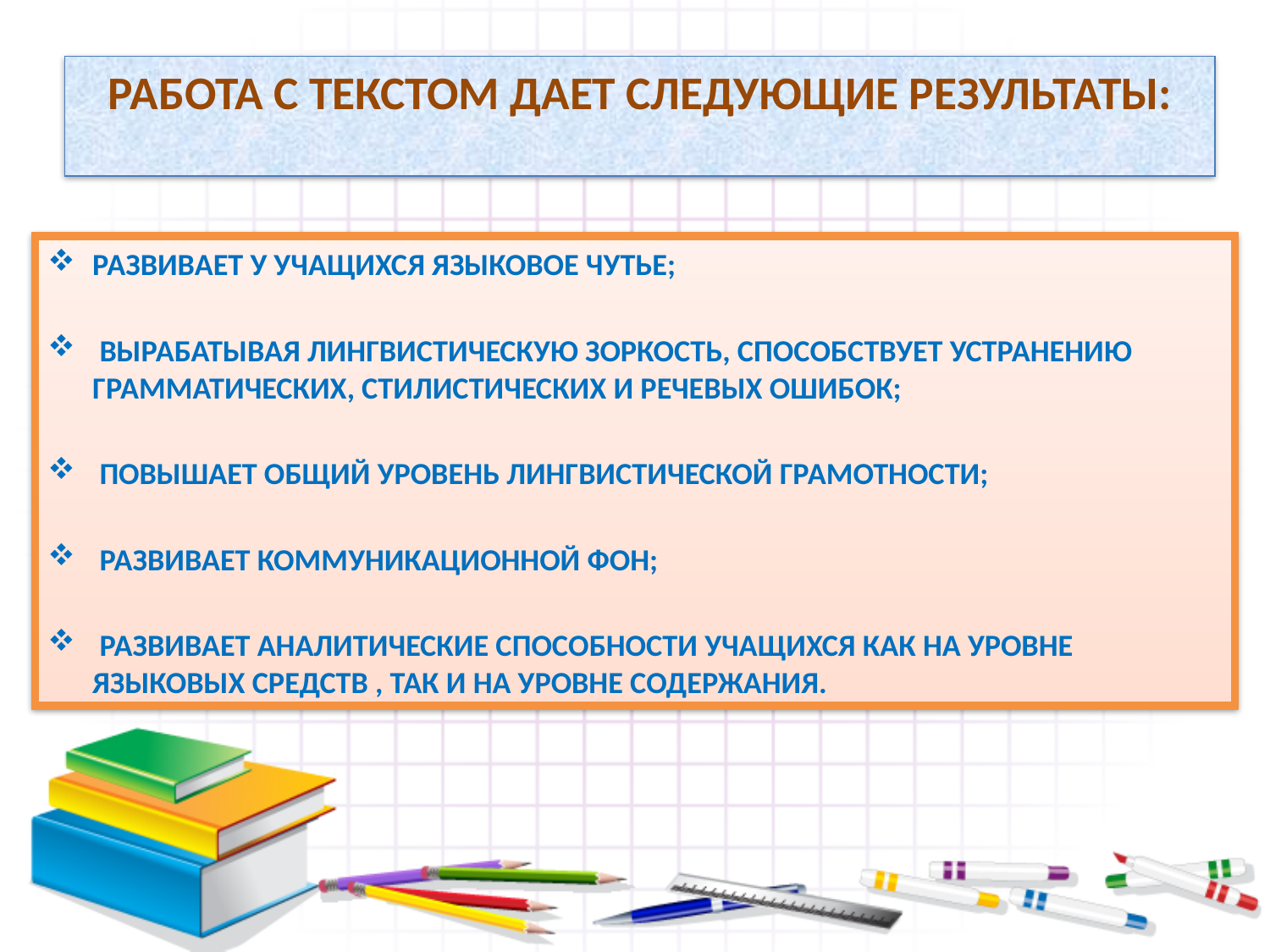

# РАБОТА С ТЕКСТОМ ДАЕТ СЛЕДУЮЩИЕ РЕЗУЛЬТАТЫ:
РАЗВИВАЕТ У УЧАЩИХСЯ ЯЗЫКОВОЕ ЧУТЬЕ;

 ВЫРАБАТЫВАЯ ЛИНГВИСТИЧЕСКУЮ ЗОРКОСТЬ, СПОСОБСТВУЕТ УСТРАНЕНИЮ ГРАММАТИЧЕСКИХ, СТИЛИСТИЧЕСКИХ И РЕЧЕВЫХ ОШИБОК;

 ПОВЫШАЕТ ОБЩИЙ УРОВЕНЬ ЛИНГВИСТИЧЕСКОЙ ГРАМОТНОСТИ;

 РАЗВИВАЕТ КОММУНИКАЦИОННОЙ ФОН;

 РАЗВИВАЕТ АНАЛИТИЧЕСКИЕ СПОСОБНОСТИ УЧАЩИХСЯ КАК НА УРОВНЕ     ЯЗЫКОВЫХ СРЕДСТВ , ТАК И НА УРОВНЕ СОДЕРЖАНИЯ.